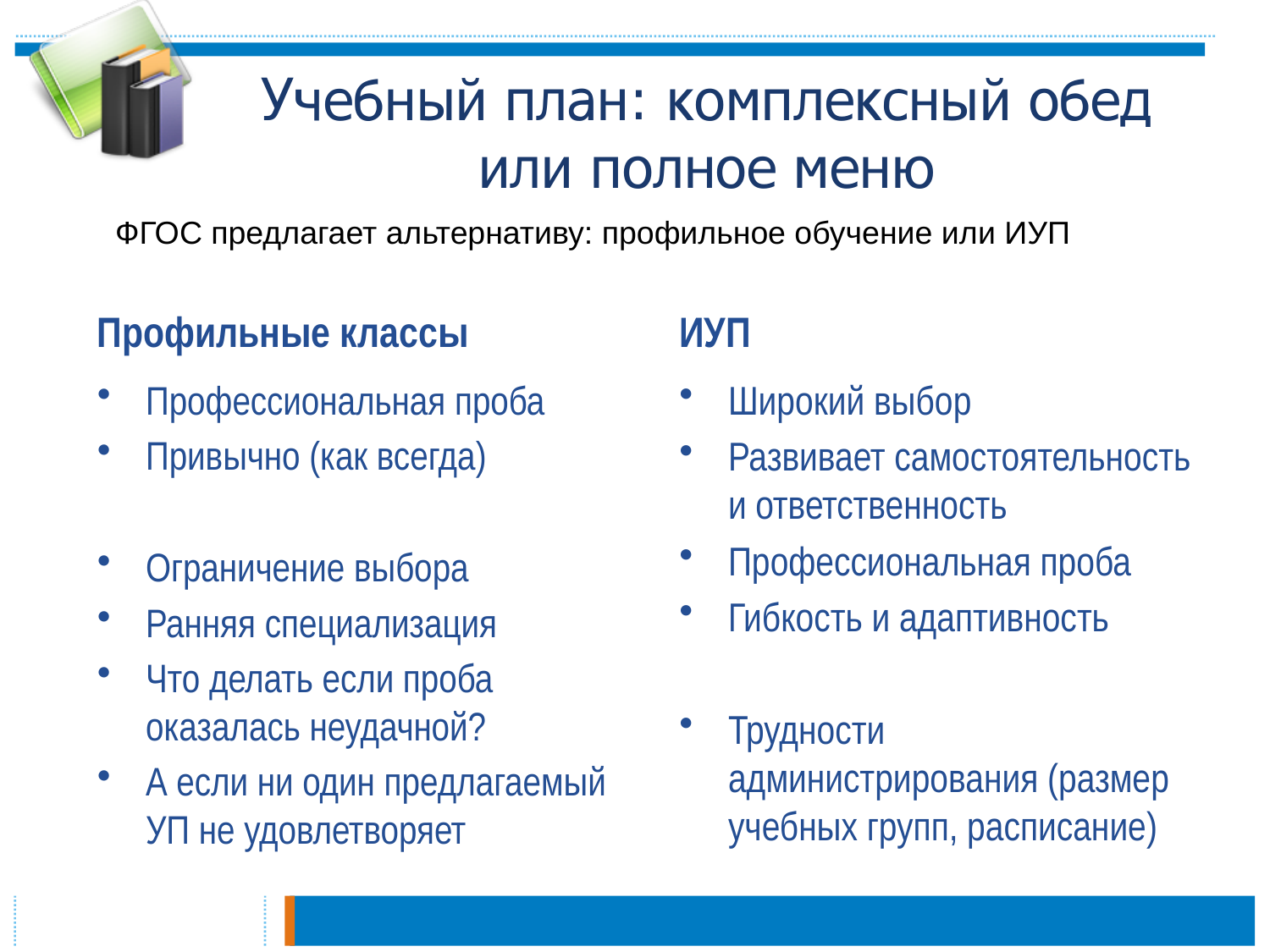

# Учебный план: комплексный обед или полное меню
ФГОС предлагает альтернативу: профильное обучение или ИУП

Профильные классы
ИУП
Профессиональная проба
Привычно (как всегда)

Ограничение выбора
Ранняя специализация
Что делать если проба оказалась неудачной?
А если ни один предлагаемый УП не удовлетворяет

Широкий выбор
Развивает самостоятельность и ответственность
Профессиональная проба
Гибкость и адаптивность

Трудности администрирования (размер учебных групп, расписание)